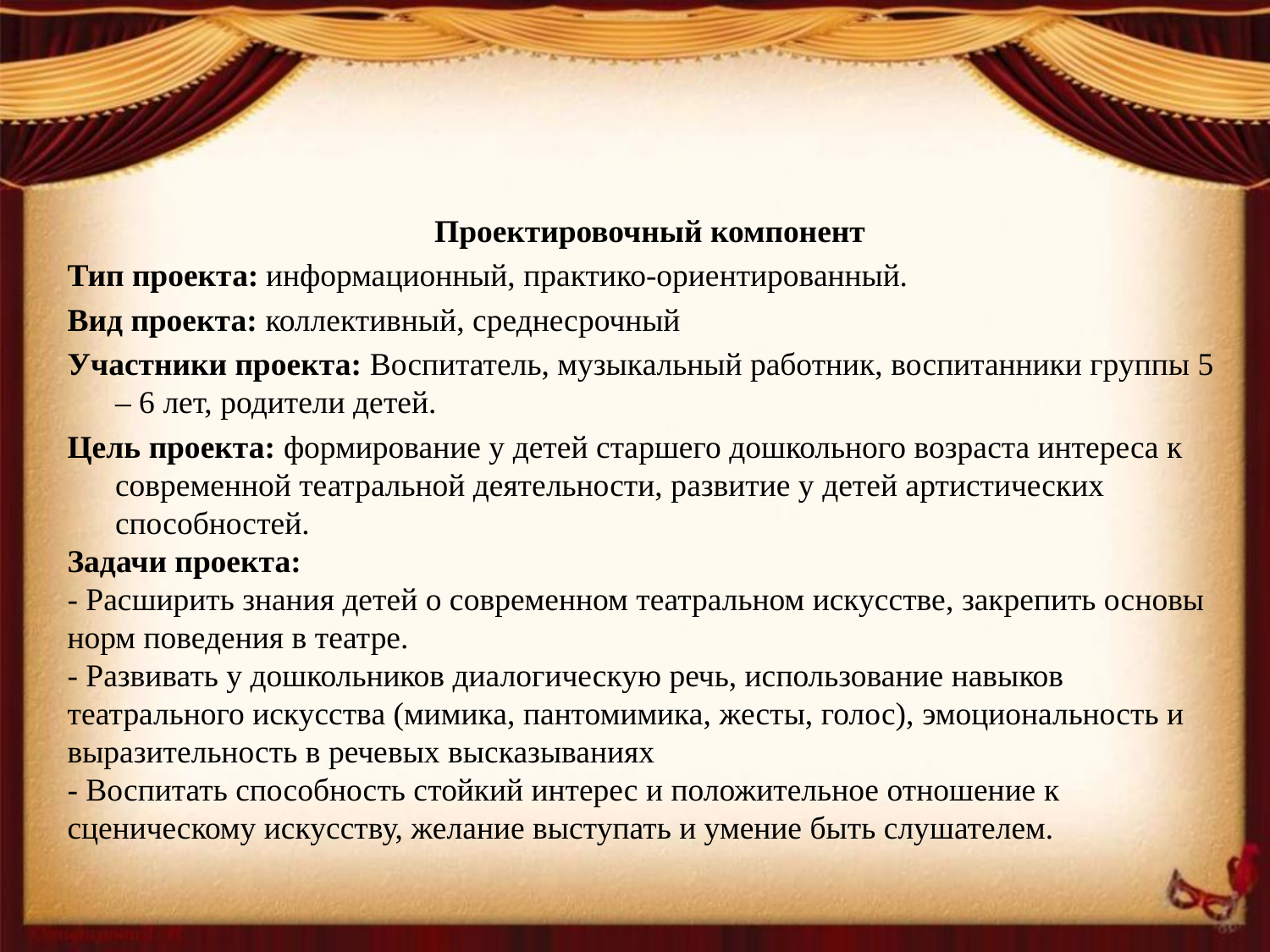

Проектировочный компонент
Тип проекта: информационный, практико-ориентированный.
Вид проекта: коллективный, среднесрочный
Участники проекта: Воспитатель, музыкальный работник, воспитанники группы 5 – 6 лет, родители детей.
Цель проекта: формирование у детей старшего дошкольного возраста интереса к современной театральной деятельности, развитие у детей артистических способностей.
Задачи проекта:
- Расширить знания детей о современном театральном искусстве, закрепить основы норм поведения в театре.
- Развивать у дошкольников диалогическую речь, использование навыков театрального искусства (мимика, пантомимика, жесты, голос), эмоциональность и выразительность в речевых высказываниях
- Воспитать способность стойкий интерес и положительное отношение к сценическому искусству, желание выступать и умение быть слушателем.